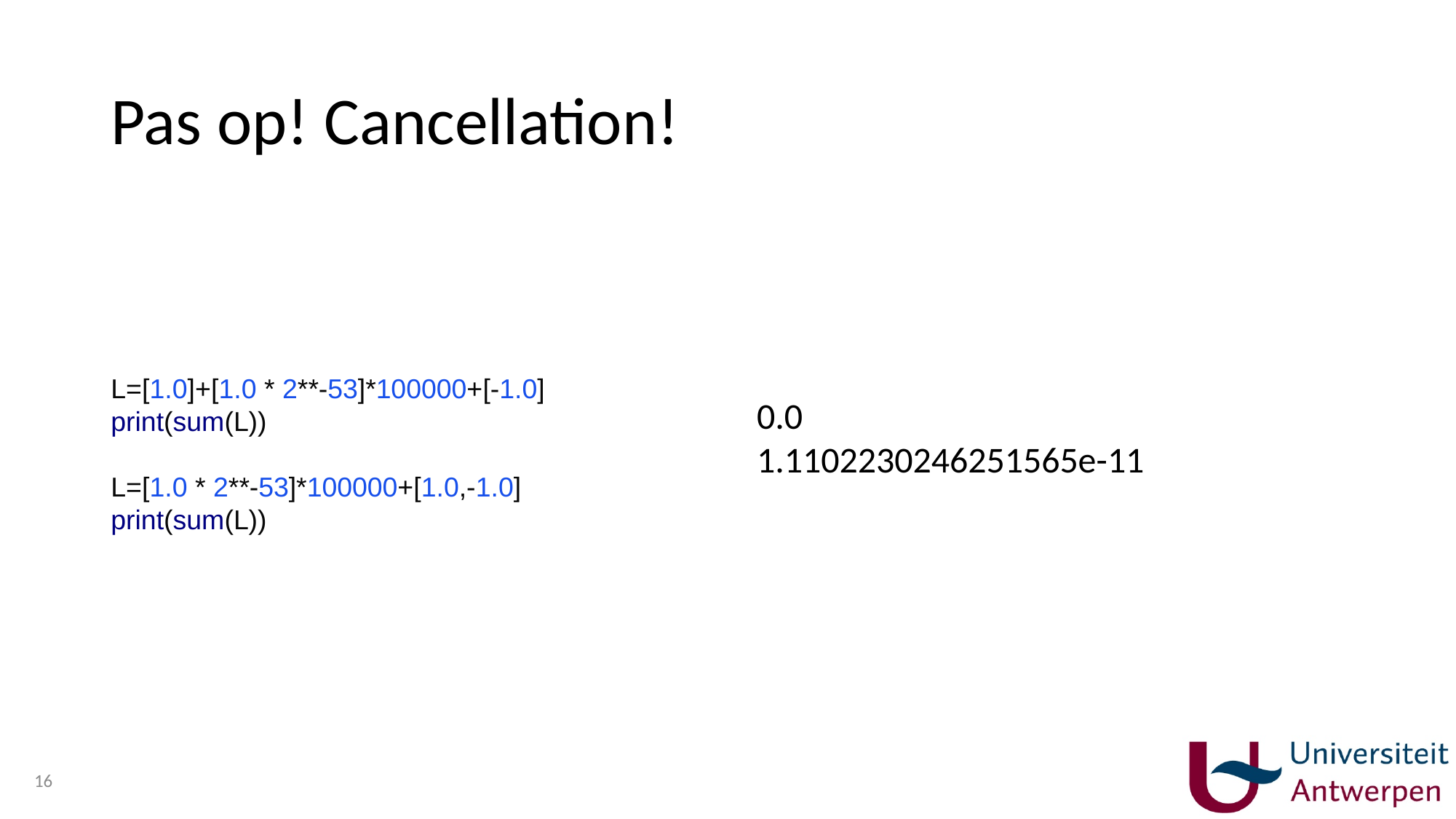

# Pas op! Cancellation!
L=[1.0]+[1.0 * 2**-53]*100000+[-1.0]
print(sum(L))
L=[1.0 * 2**-53]*100000+[1.0,-1.0]
print(sum(L))
0.0
1.1102230246251565e-11
16